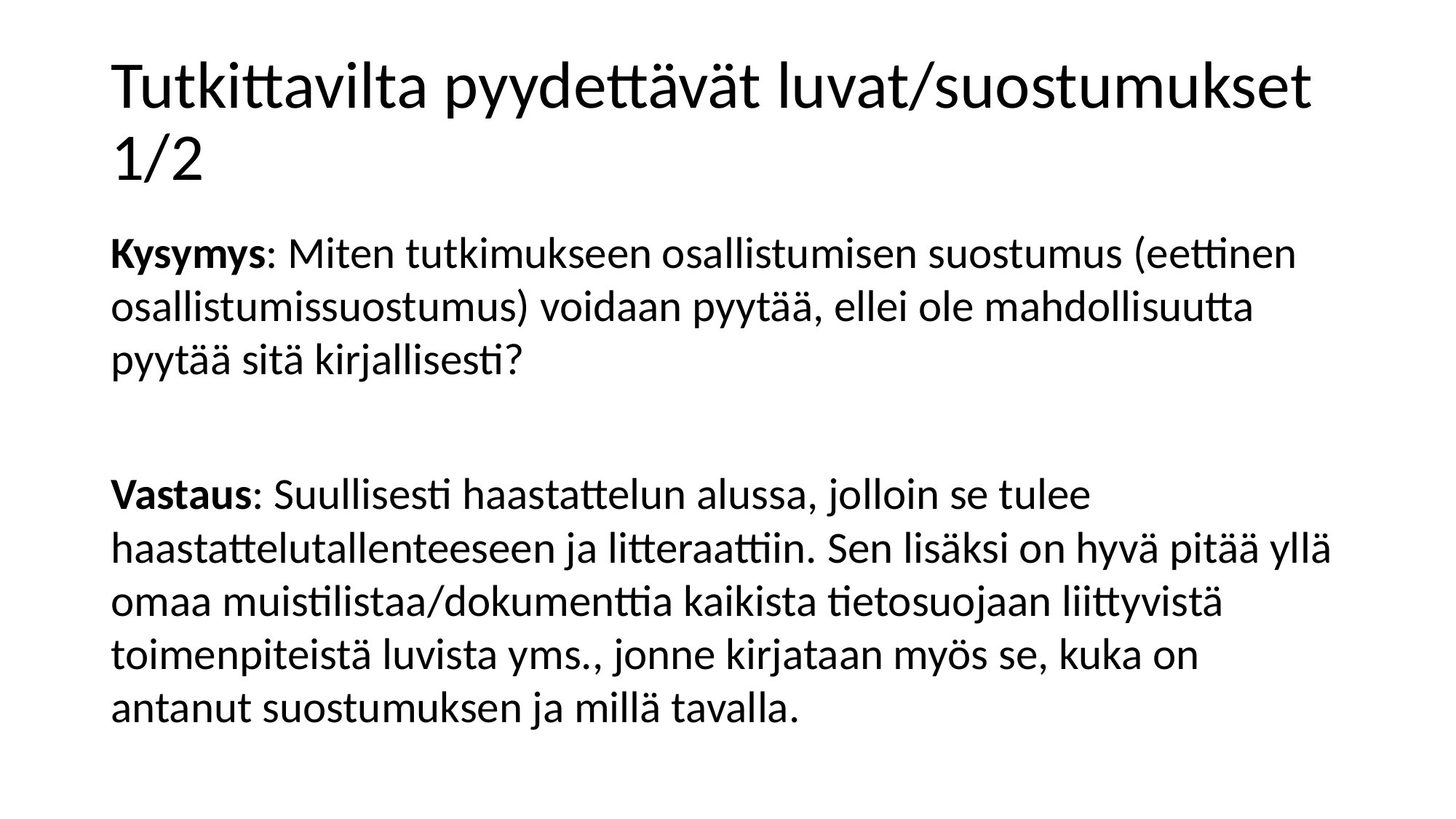

# Tutkittavilta pyydettävät luvat/suostumukset 1/2
Kysymys: Miten tutkimukseen osallistumisen suostumus (eettinen osallistumissuostumus) voidaan pyytää, ellei ole mahdollisuutta pyytää sitä kirjallisesti?

Vastaus: Suullisesti haastattelun alussa, jolloin se tulee haastattelutallenteeseen ja litteraattiin. Sen lisäksi on hyvä pitää yllä omaa muistilistaa/dokumenttia kaikista tietosuojaan liittyvistä toimenpiteistä luvista yms., jonne kirjataan myös se, kuka on antanut suostumuksen ja millä tavalla.